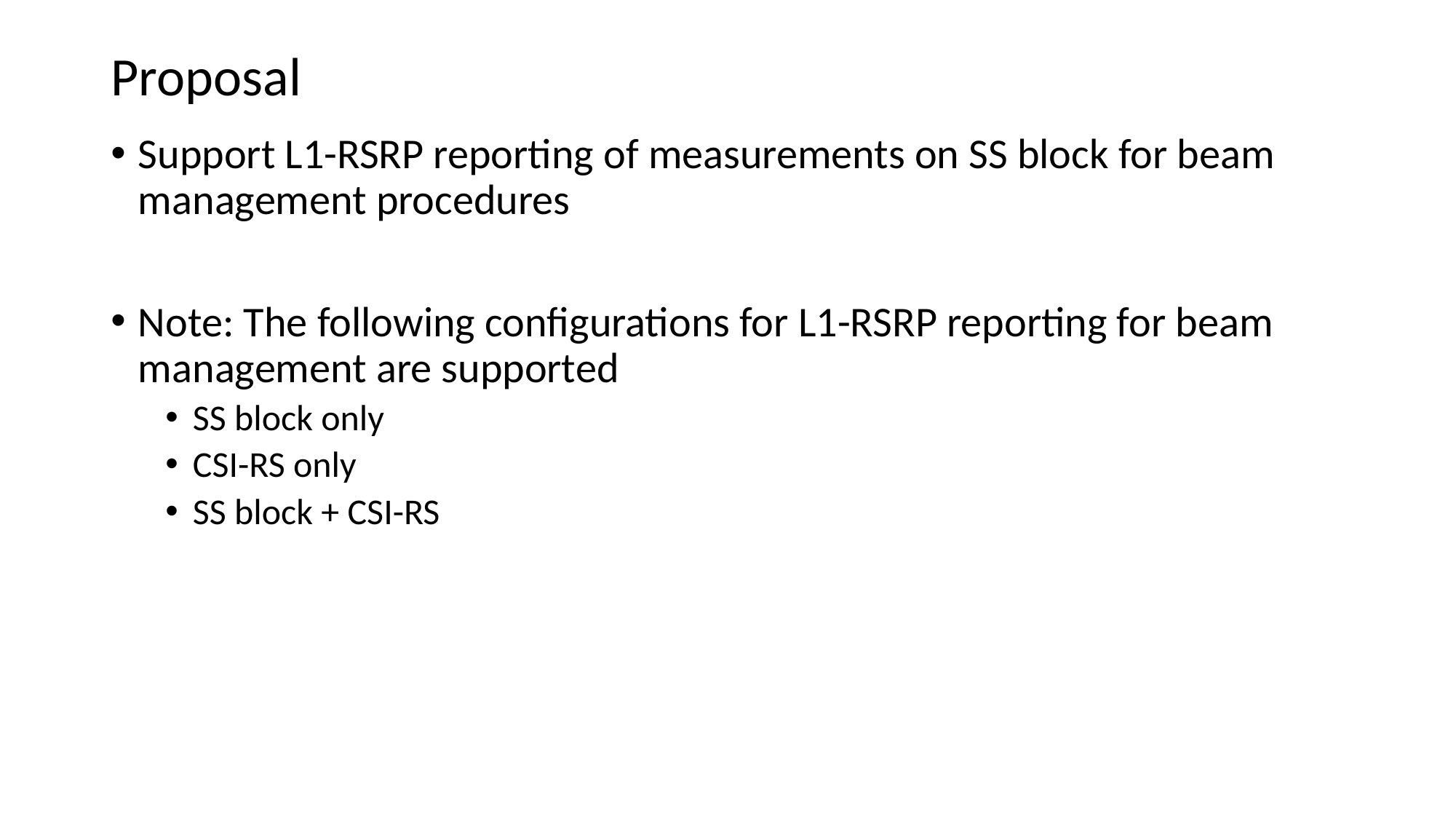

# Proposal
Support L1-RSRP reporting of measurements on SS block for beam management procedures

Note: The following configurations for L1-RSRP reporting for beam management are supported
SS block only
CSI-RS only
SS block + CSI-RS